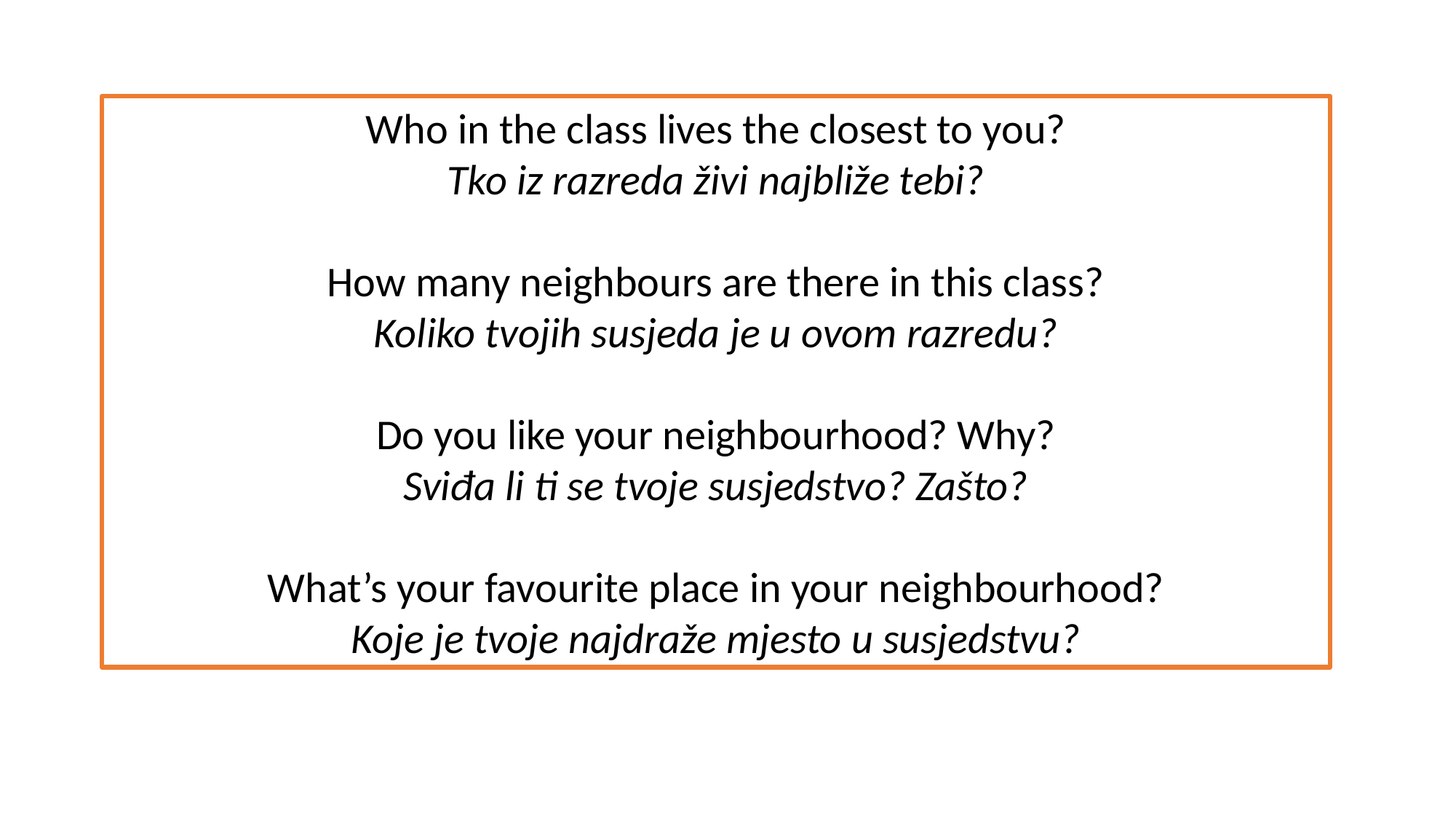

Who in the class lives the closest to you?
Tko iz razreda živi najbliže tebi?

How many neighbours are there in this class?
Koliko tvojih susjeda je u ovom razredu?

Do you like your neighbourhood? Why?
Sviđa li ti se tvoje susjedstvo? Zašto?

What’s your favourite place in your neighbourhood?
Koje je tvoje najdraže mjesto u susjedstvu?